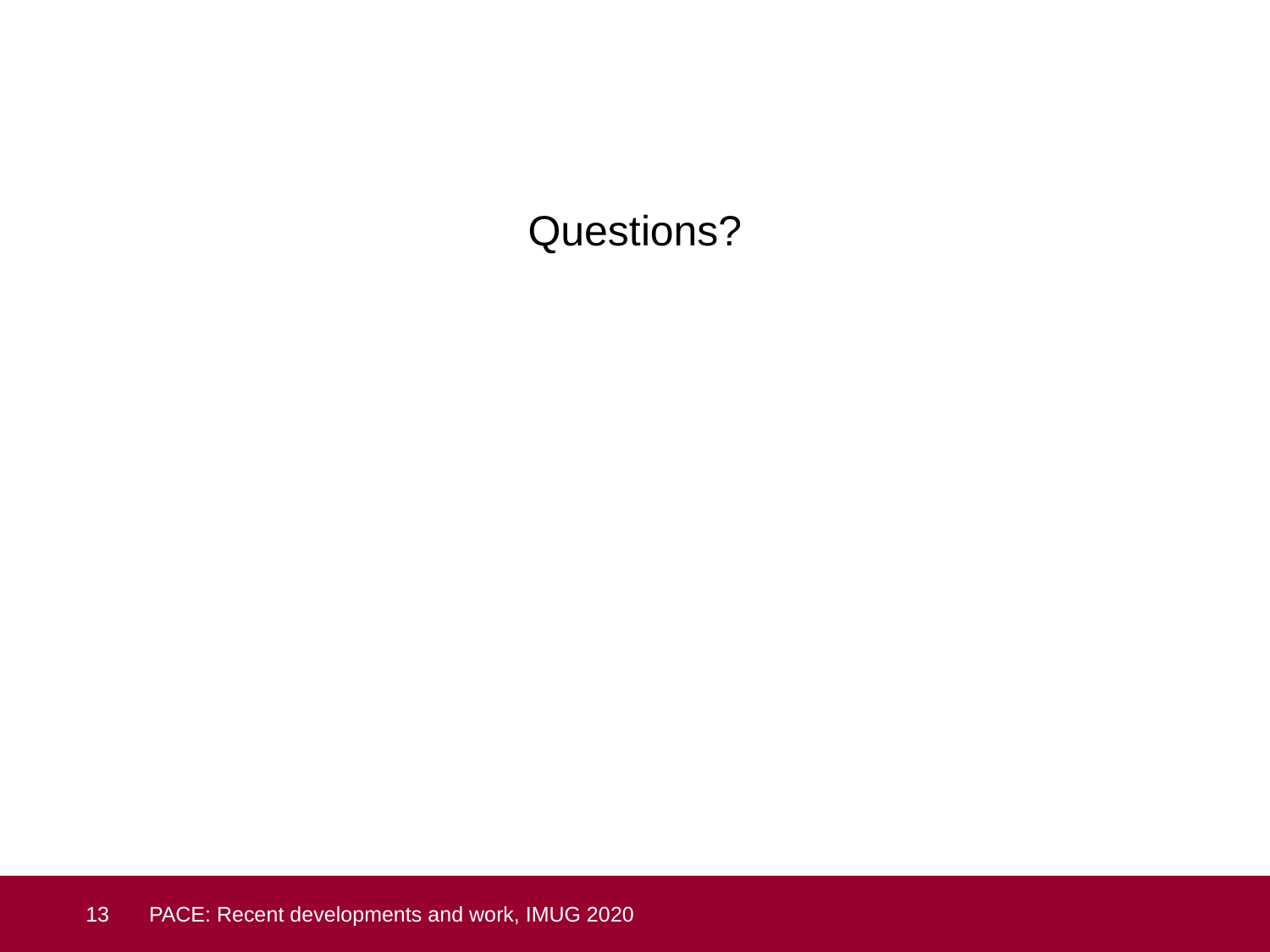

#
Questions?
  13
PACE: Recent developments and work, IMUG 2020